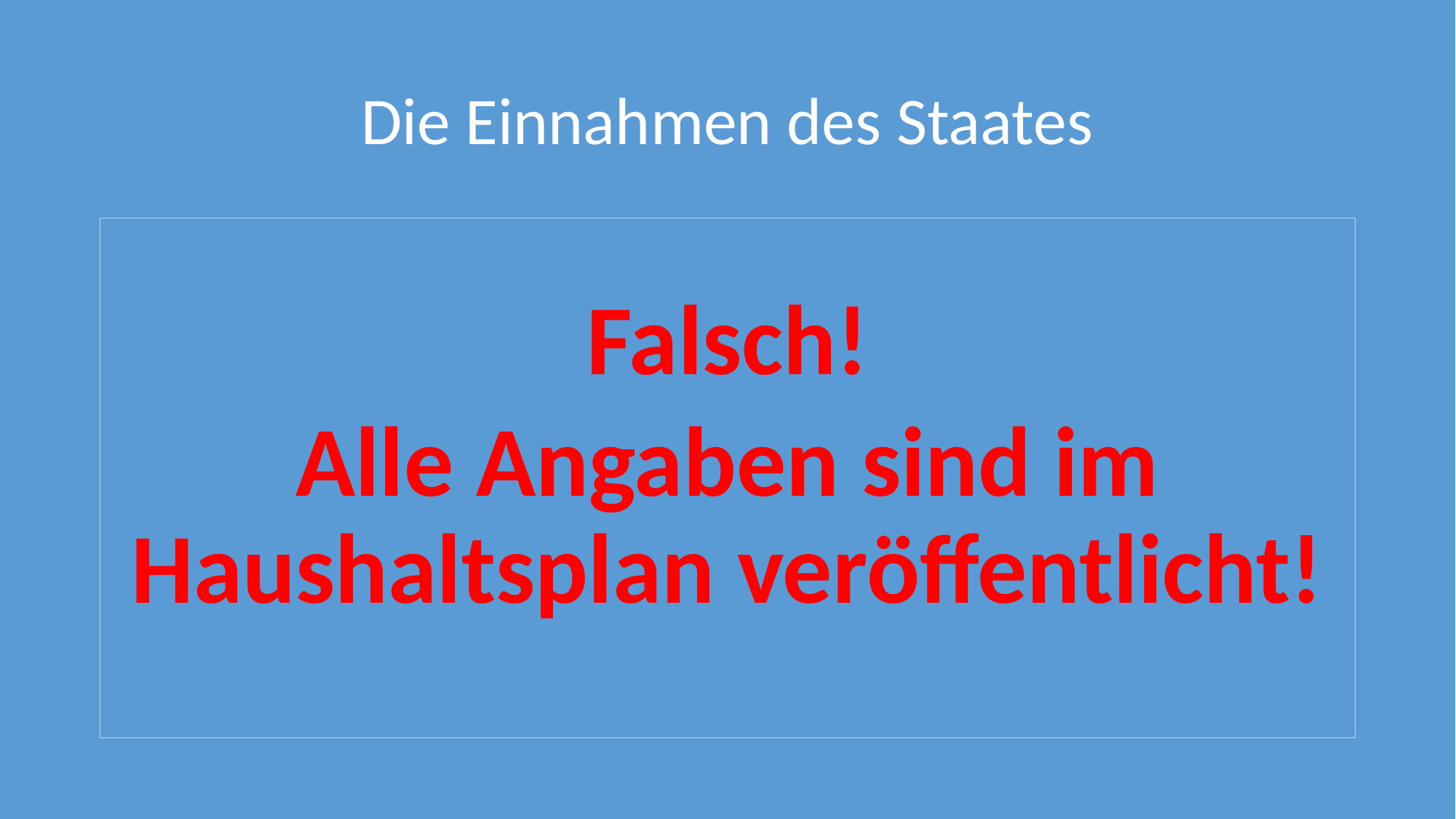

# Die Einnahmen des Staates

Falsch!
Alle Angaben sind im Haushaltsplan veröffentlicht!